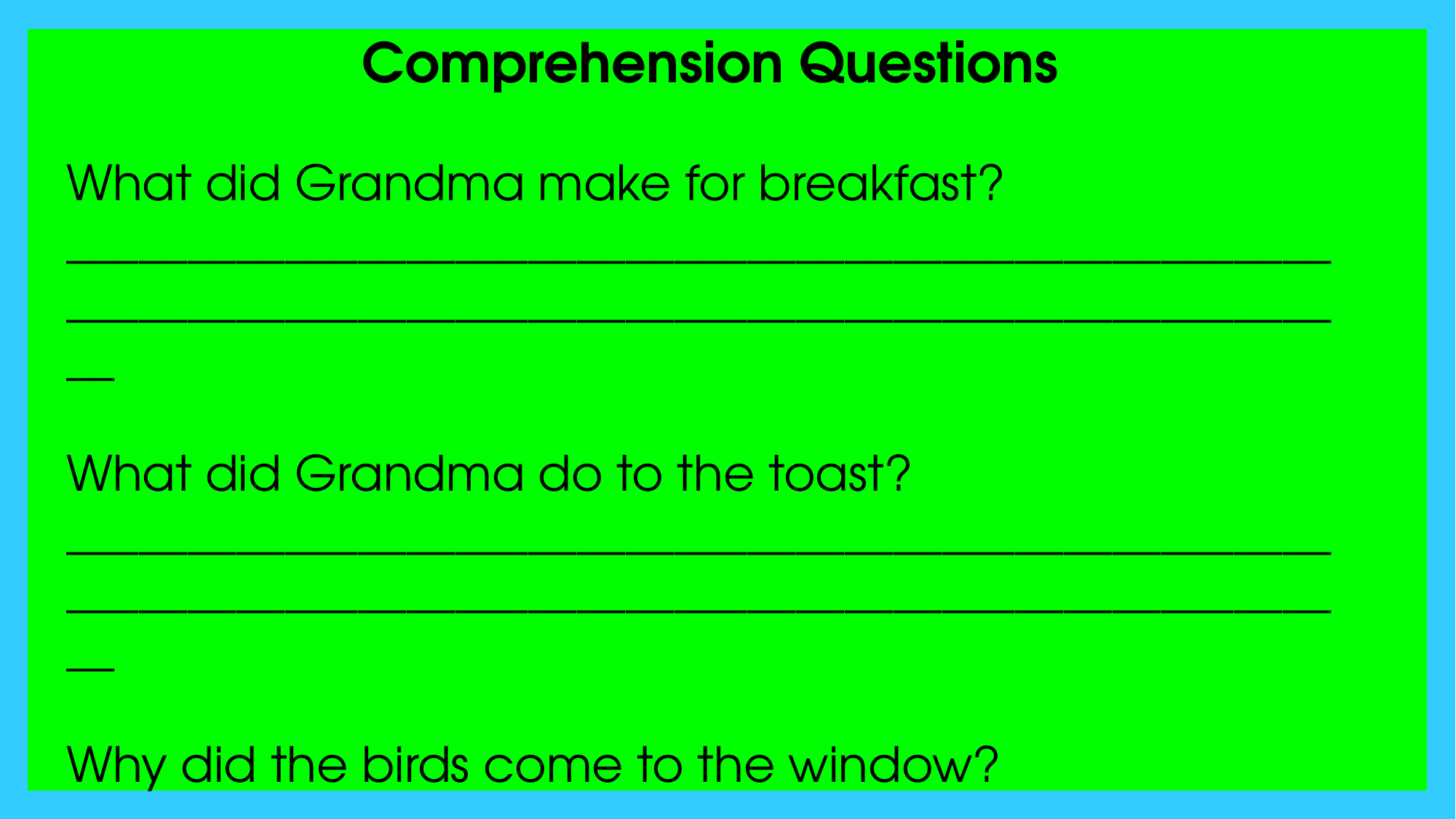

Comprehension Questions

What did Grandma make for breakfast? __________________________________________________________________________________________________________

What did Grandma do to the toast? __________________________________________________________________________________________________________

Why did the birds come to the window? __________________________________________________________________________________________________________